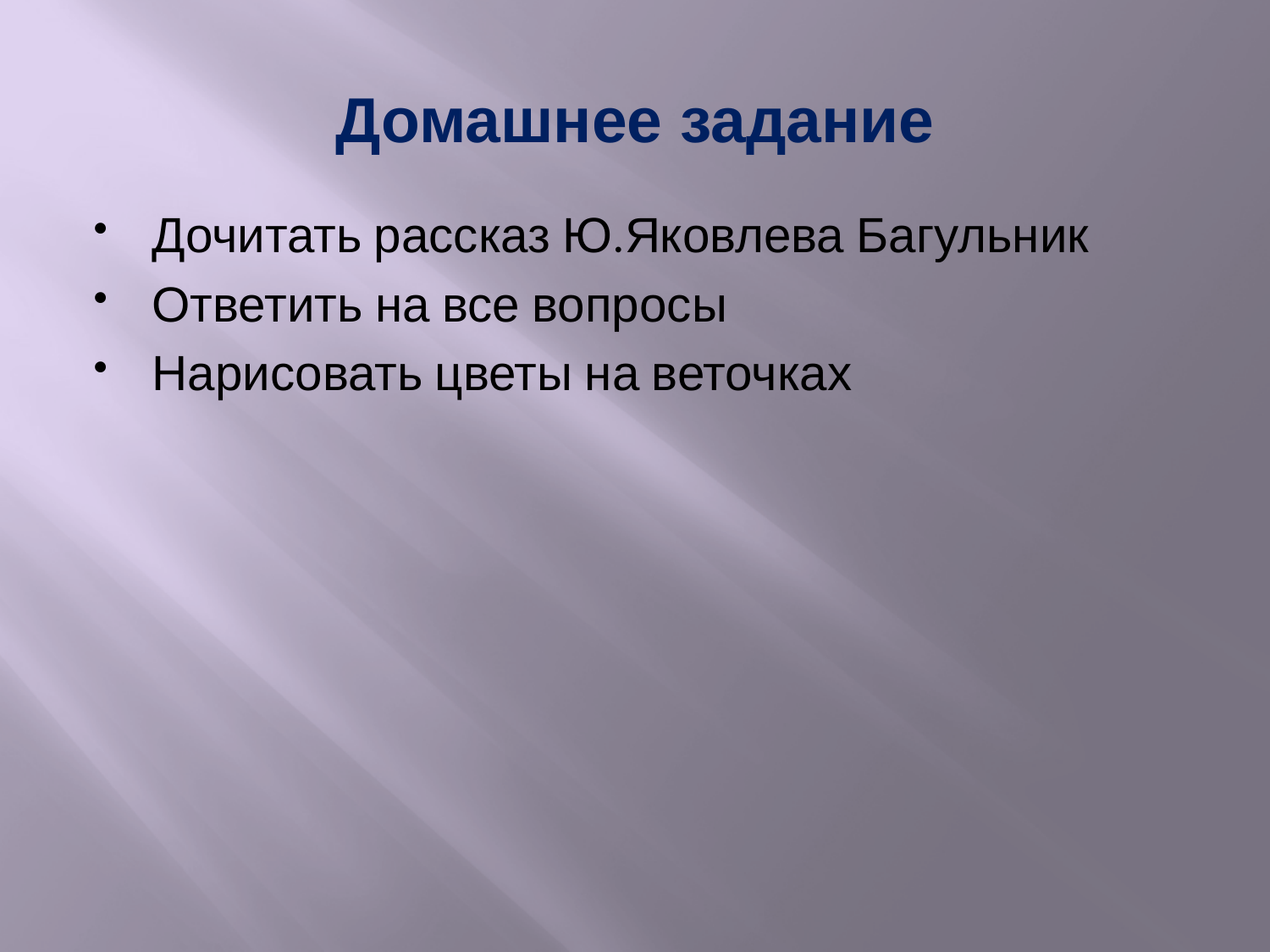

# Домашнее задание
Дочитать рассказ Ю.Яковлева Багульник
Ответить на все вопросы
Нарисовать цветы на веточках